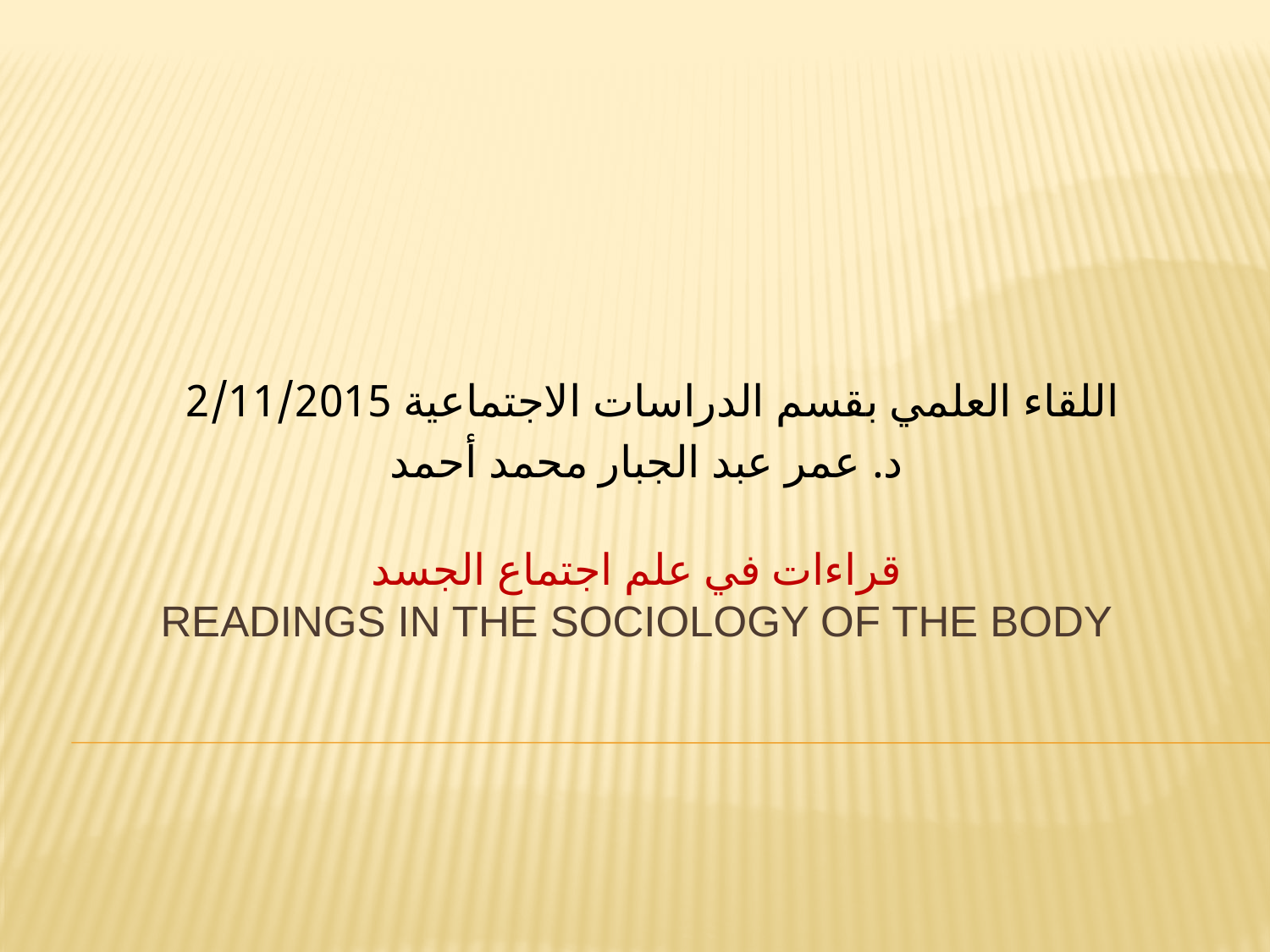

اللقاء العلمي بقسم الدراسات الاجتماعية 2/11/2015
د. عمر عبد الجبار محمد أحمد

# قراءات في علم اجتماع الجسد Readings in the sociology of the body